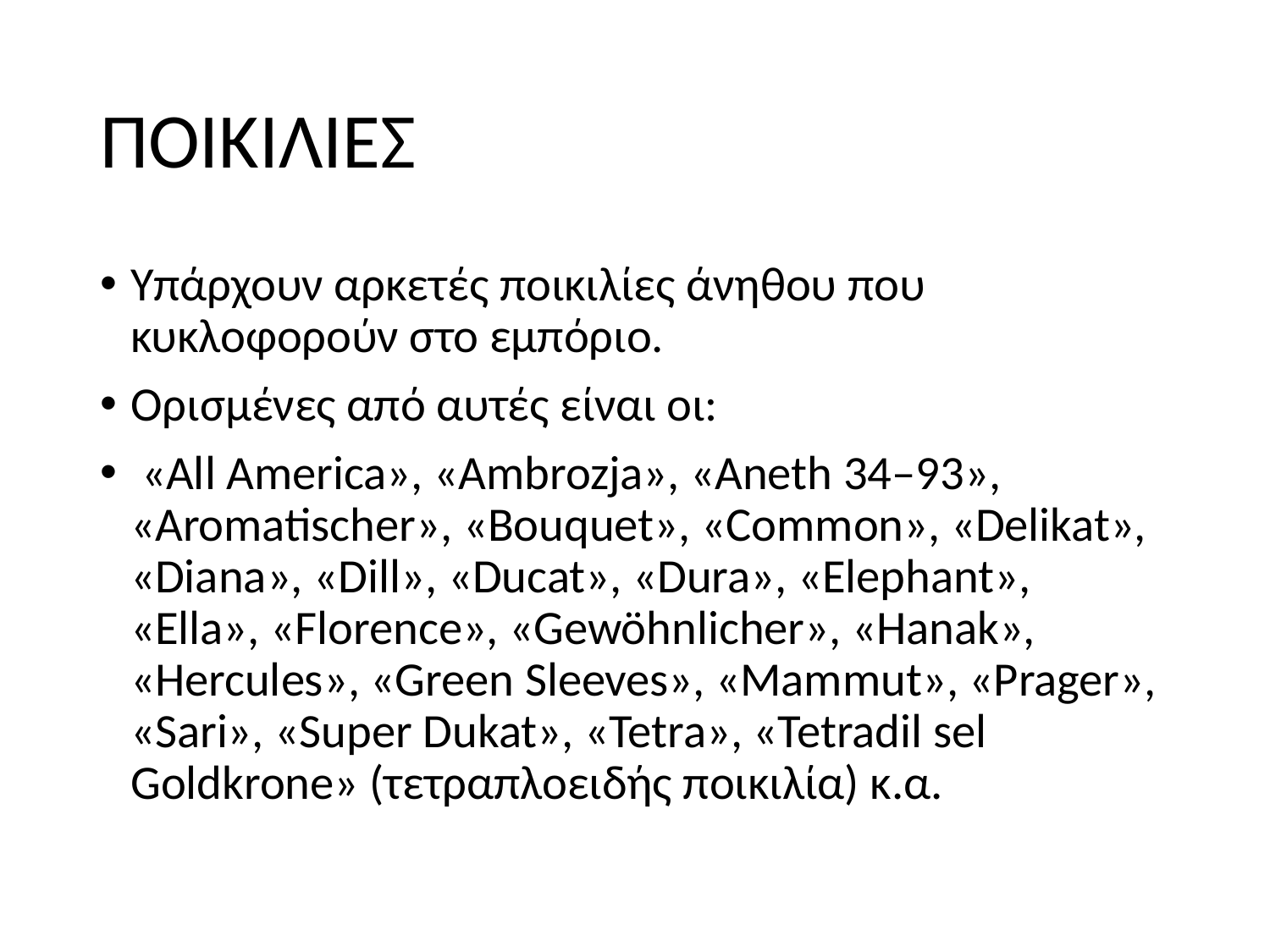

# ΠΟΙΚΙΛΙΕΣ
Υπάρχουν αρκετές ποικιλίες άνηθου που κυκλοφορούν στο εμπόριο.
Ορισμένες από αυτές είναι οι:
 «All America», «Ambrozja», «Aneth 34–93», «Aromatischer», «Bouquet», «Common», «Delikat», «Diana», «Dill», «Ducat», «Dura», «Elephant», «Ella», «Florence», «Gewöhnlicher», «Hanak», «Hercules», «Green Sleeves», «Mammut», «Prager», «Sari», «Super Dukat», «Tetra», «Tetradil sel Goldkrone» (τετραπλοειδής ποικιλία) κ.α.